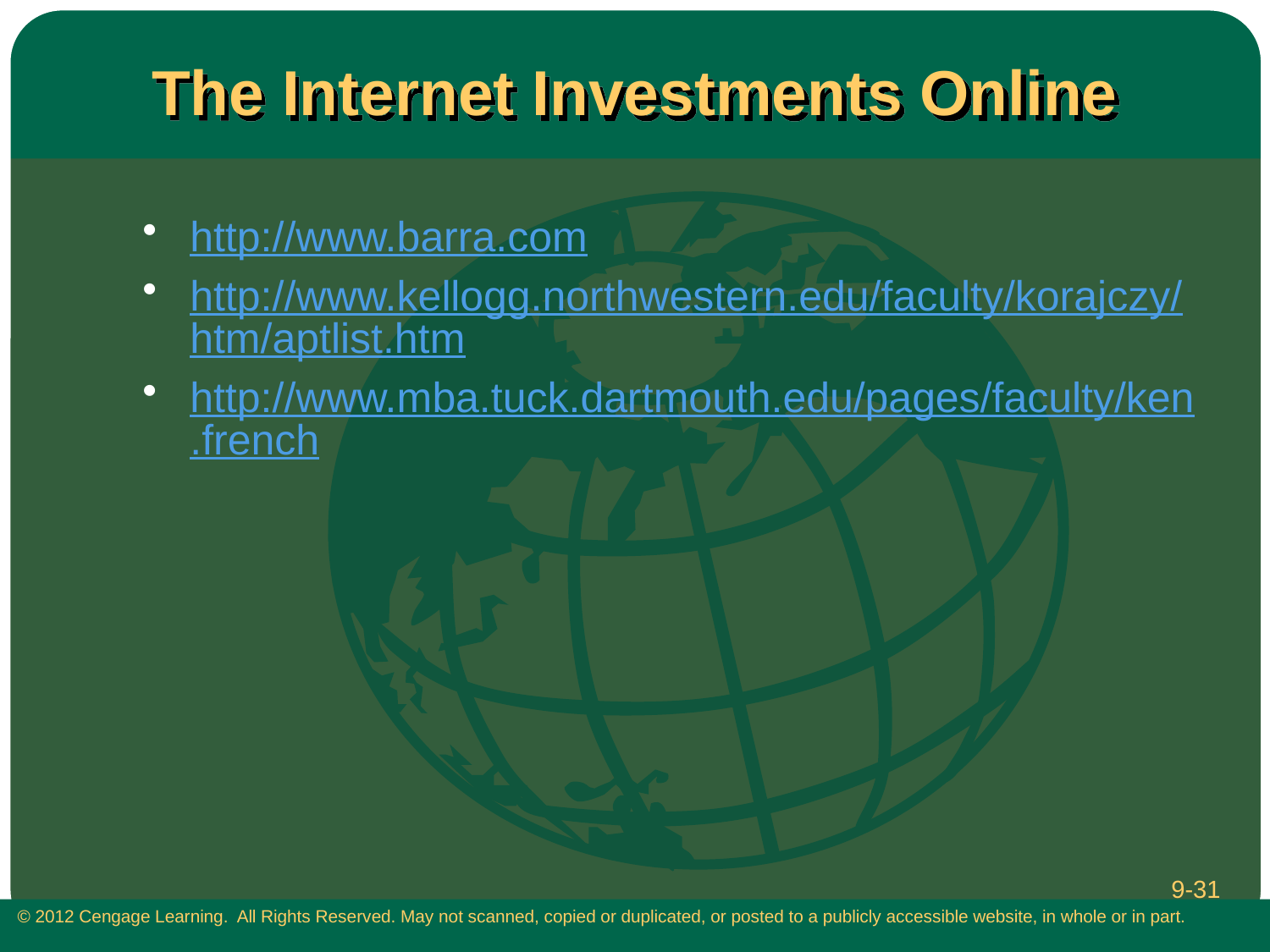

# The Internet Investments Online
http://www.barra.com
http://www.kellogg.northwestern.edu/faculty/korajczy/htm/aptlist.htm
http://www.mba.tuck.dartmouth.edu/pages/faculty/ken.french

9-31
 © 2012 Cengage Learning.  All Rights Reserved. May not scanned, copied or duplicated, or posted to a publicly accessible website, in whole or in part.